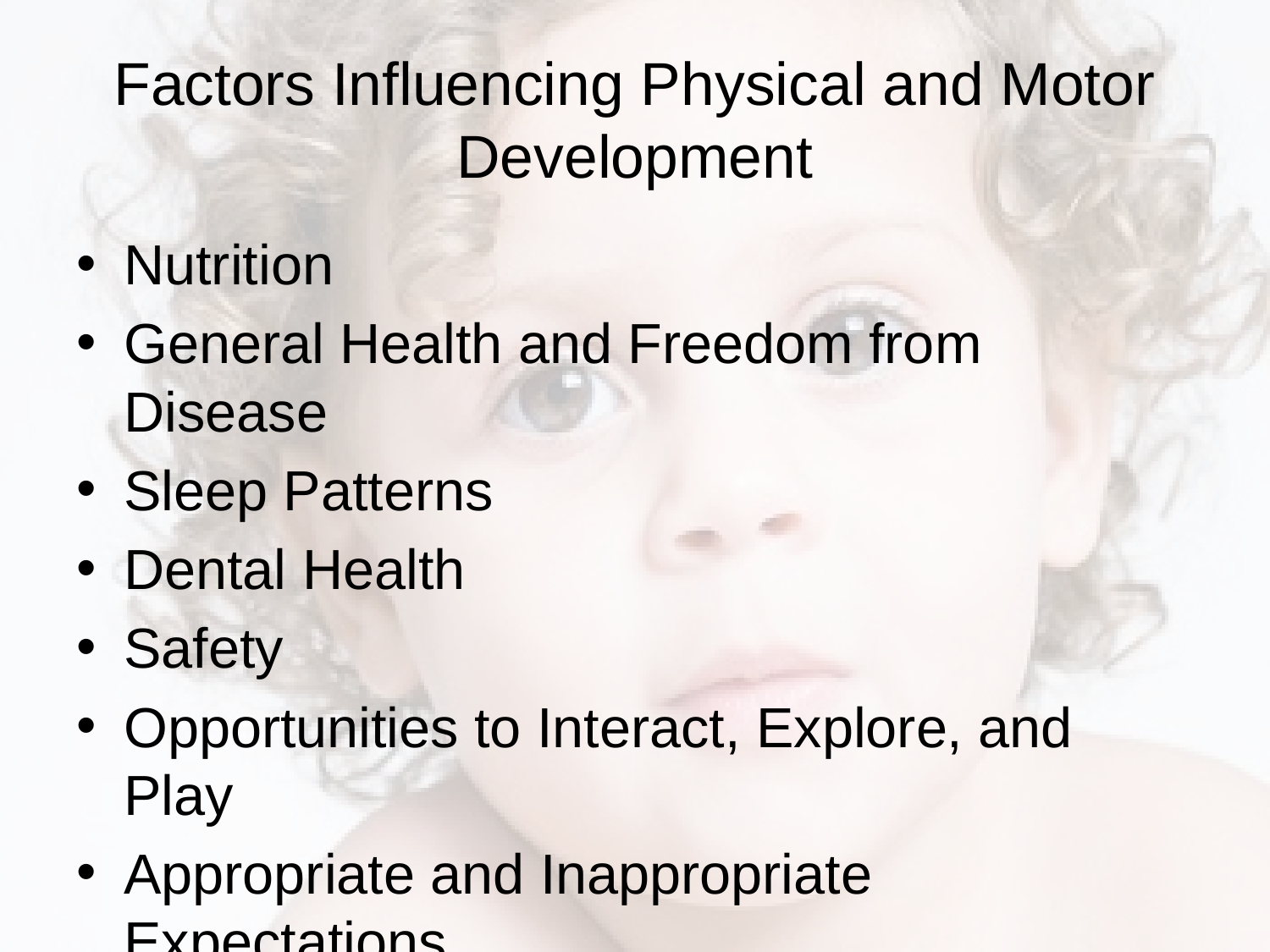

# Factors Influencing Physical and Motor Development
Nutrition
General Health and Freedom from Disease
Sleep Patterns
Dental Health
Safety
Opportunities to Interact, Explore, and Play
Appropriate and Inappropriate Expectations